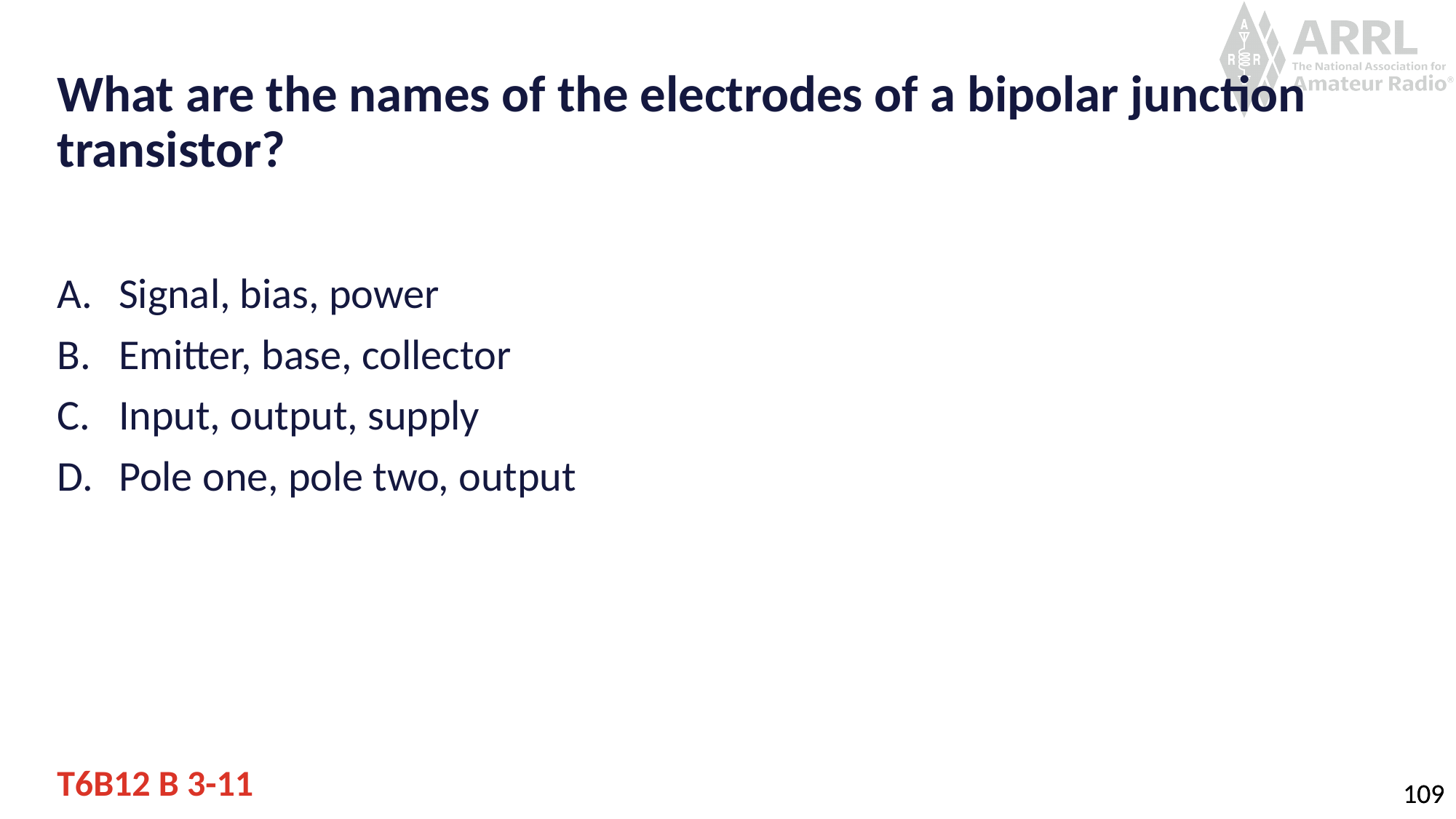

# What are the names of the electrodes of a bipolar junction transistor?
Signal, bias, power
Emitter, base, collector
Input, output, supply
Pole one, pole two, output
T6B12 B 3-11